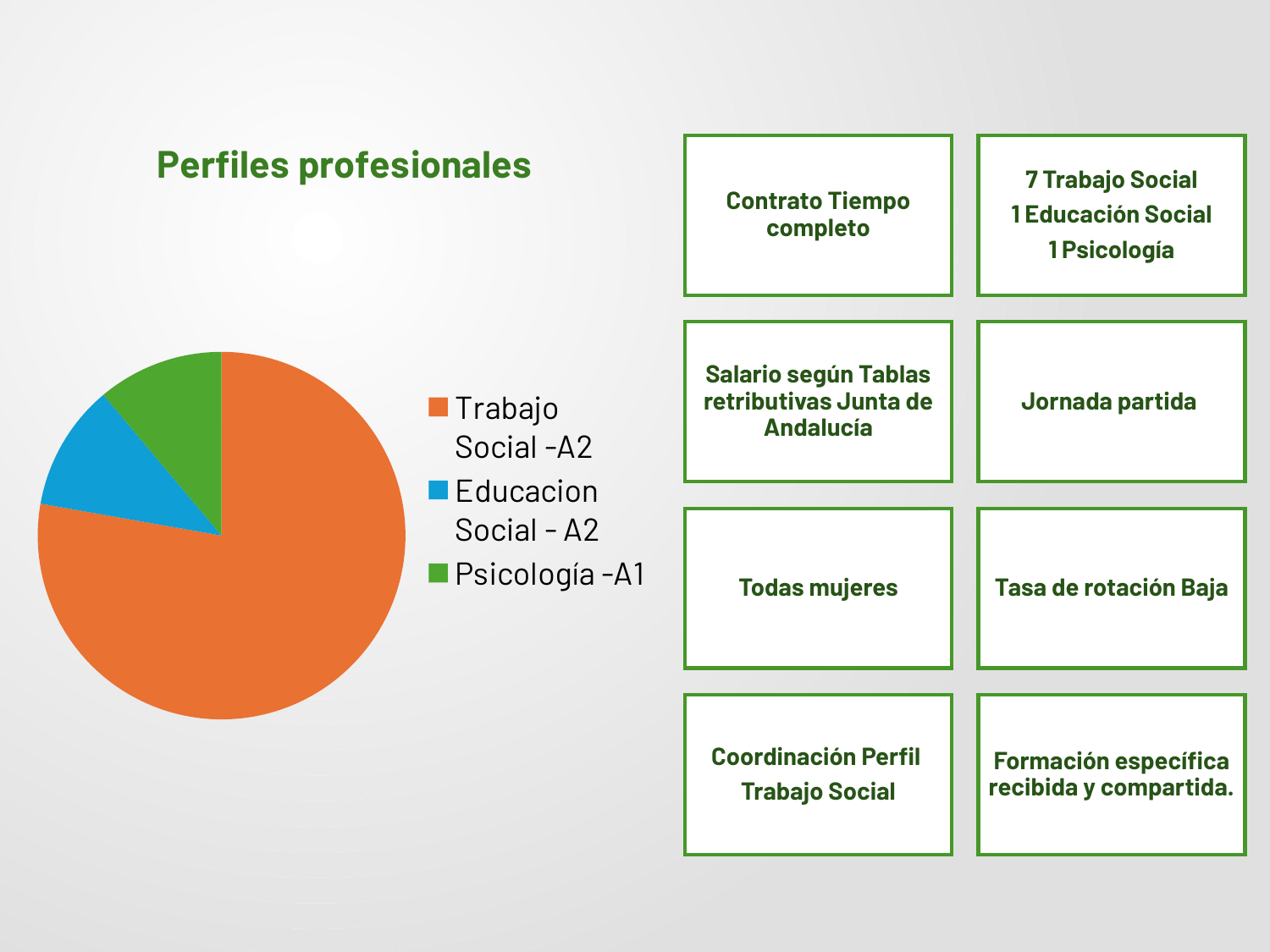

Contrato Tiempo completo
7 Trabajo Social
1 Educación Social
1 Psicología
Salario según Tablas retributivas Junta de Andalucía
Jornada partida
Todas mujeres
Tasa de rotación Baja
Coordinación Perfil
Trabajo Social
Formación específica recibida y compartida.

### Chart: Perfiles profesionales

| Category | PERSONAL |
|---|---|
| Trabajo Social -A2 | 7.0 |
| Educacion Social - A2 | 1.0 |
| Psicología -A1 | 1.0 |